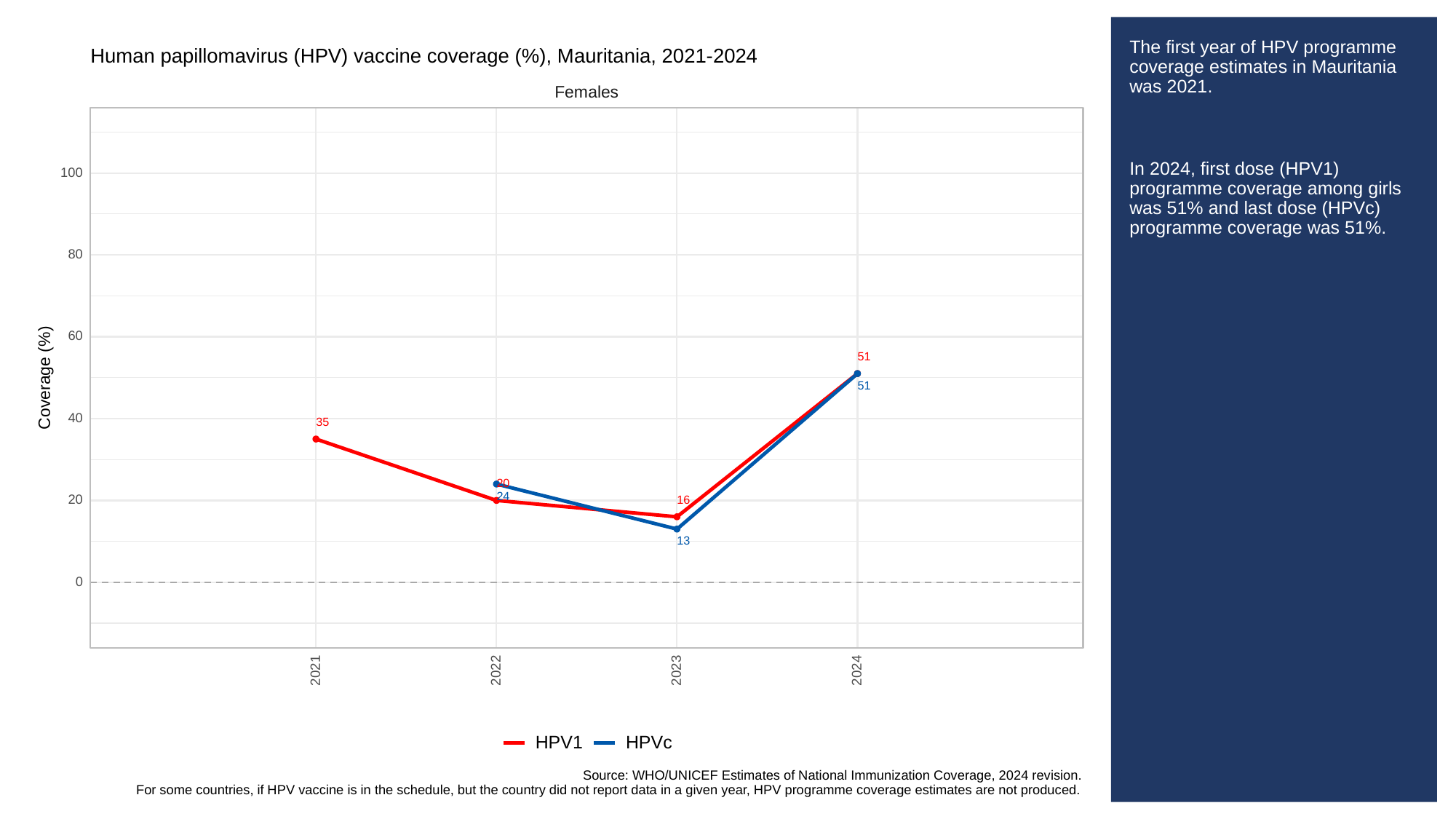

# The first year of HPV programme coverage estimates in Mauritania was 2021.

In 2024, first dose (HPV1) programme coverage among girls was 51% and last dose (HPVc) programme coverage was 51%.

Human papillomavirus (HPV) vaccine coverage (%), Mauritania, 2021-2024
Females

100

80

60

51
Coverage (%)

51
40
35

20

24
20
16

13

0

2023
2021
2022
2024
HPVc
HPV1

Source: WHO/UNICEF Estimates of National Immunization Coverage, 2024 revision.
For some countries, if HPV vaccine is in the schedule, but the country did not report data in a given year, HPV programme coverage estimates are not produced.